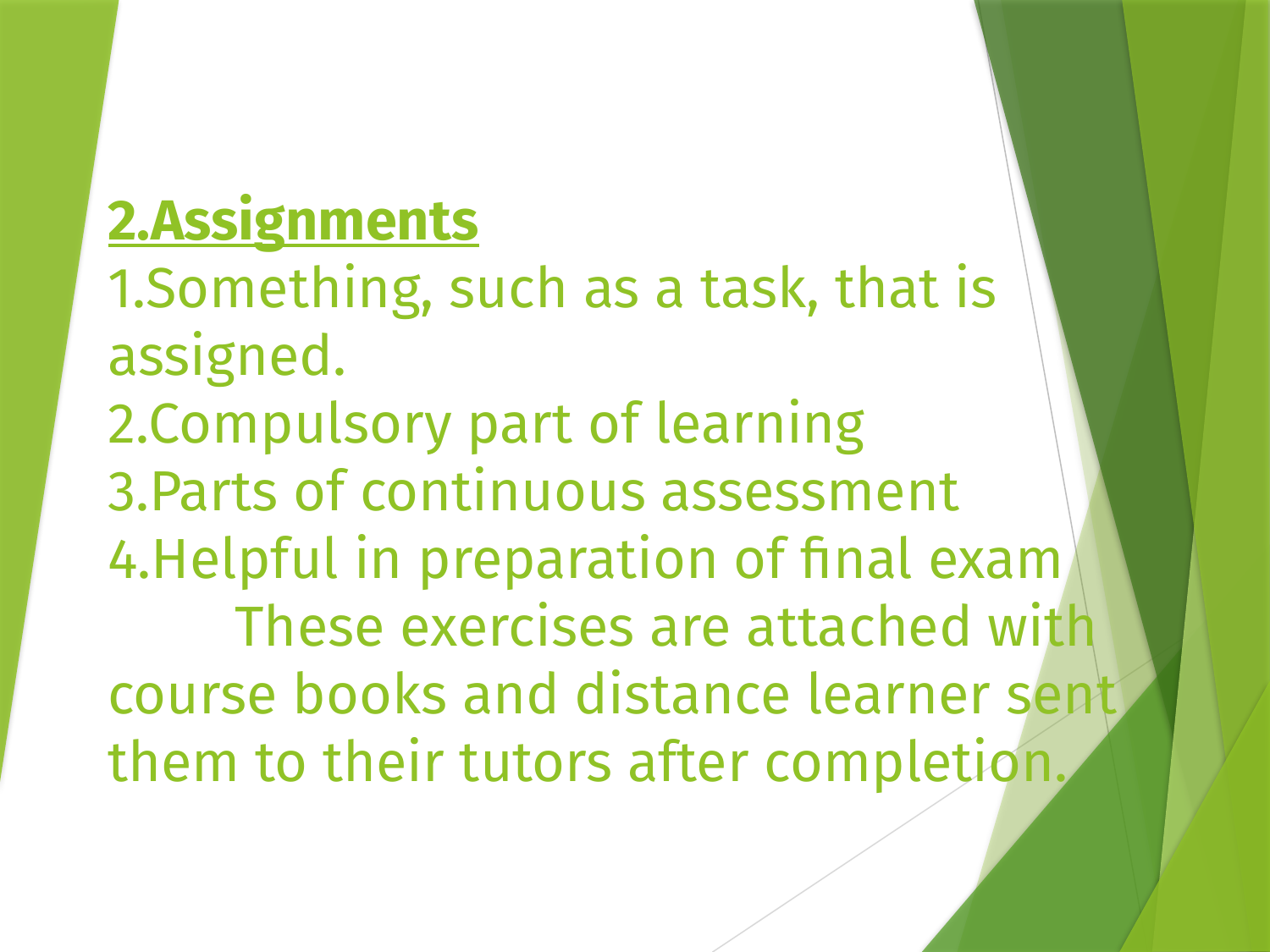

# 2.Assignments 1.Something, such as a task, that is assigned. 2.Compulsory part of learning 3.Parts of continuous assessment 4.Helpful in preparation of final exam These exercises are attached with course books and distance learner sent them to their tutors after completion.